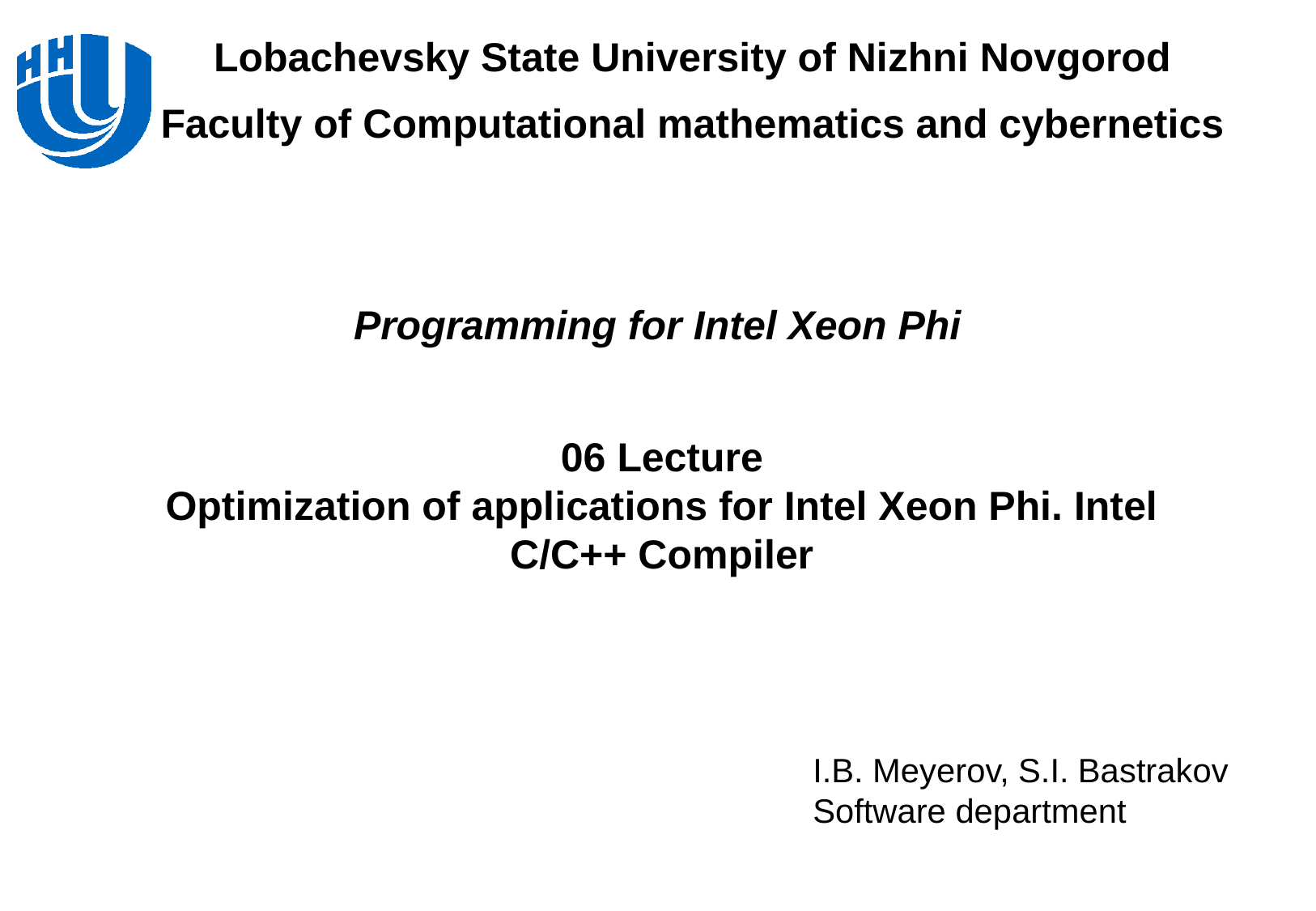

Programming for Intel Xeon Phi
# 06 Lecture Optimization of applications for Intel Xeon Phi. Intel C/C++ Compiler
I.B. Meyerov, S.I. Bastrakov
Software department